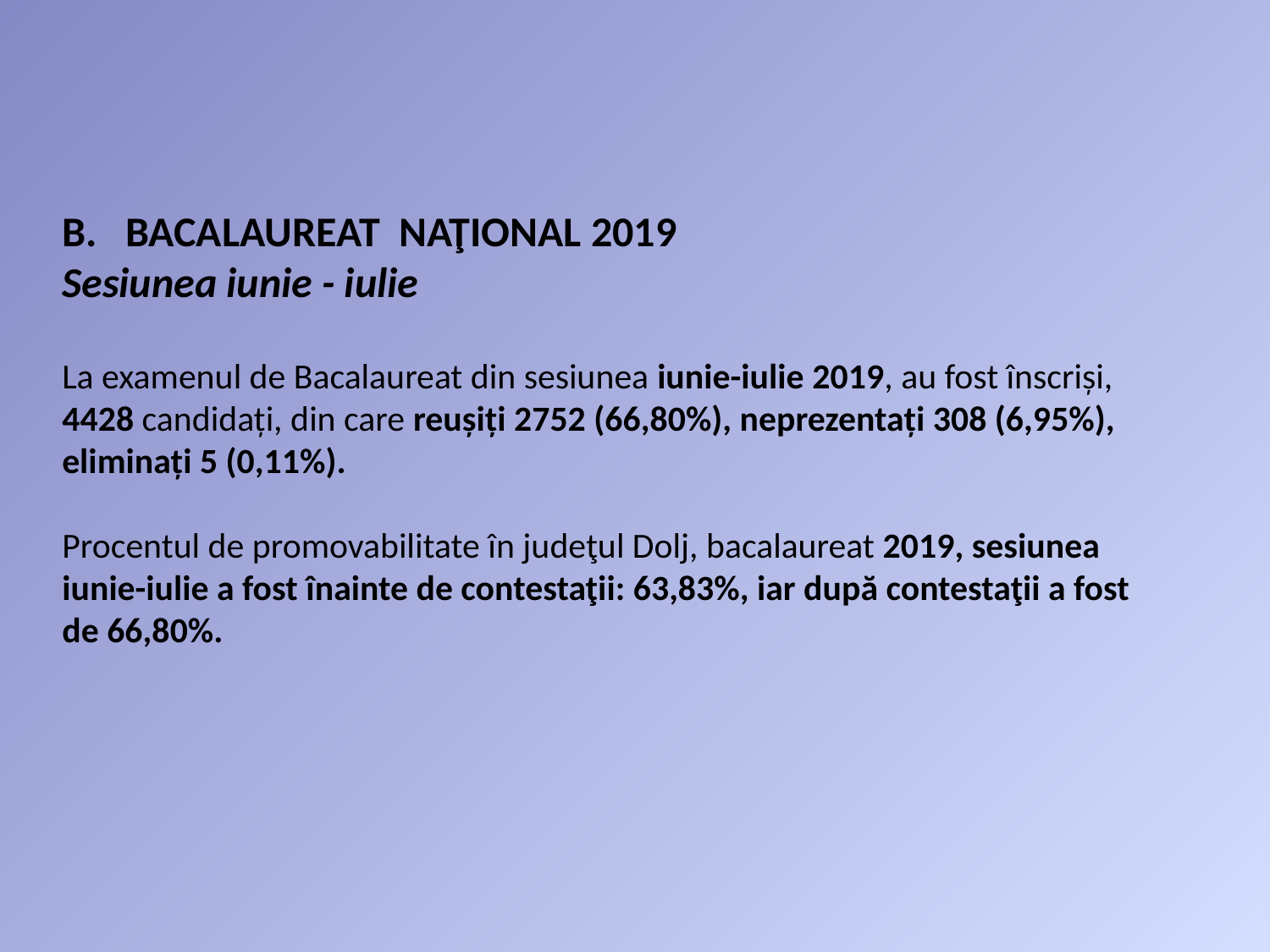

B.   BACALAUREAT  NAŢIONAL 2019
Sesiunea iunie - iulie
La examenul de Bacalaureat din sesiunea iunie-iulie 2019, au fost înscriși, 4428 candidați, din care reușiți 2752 (66,80%), neprezentați 308 (6,95%), eliminați 5 (0,11%).

Procentul de promovabilitate în judeţul Dolj, bacalaureat 2019, sesiunea iunie-iulie a fost înainte de contestaţii: 63,83%, iar după contestaţii a fost de 66,80%.